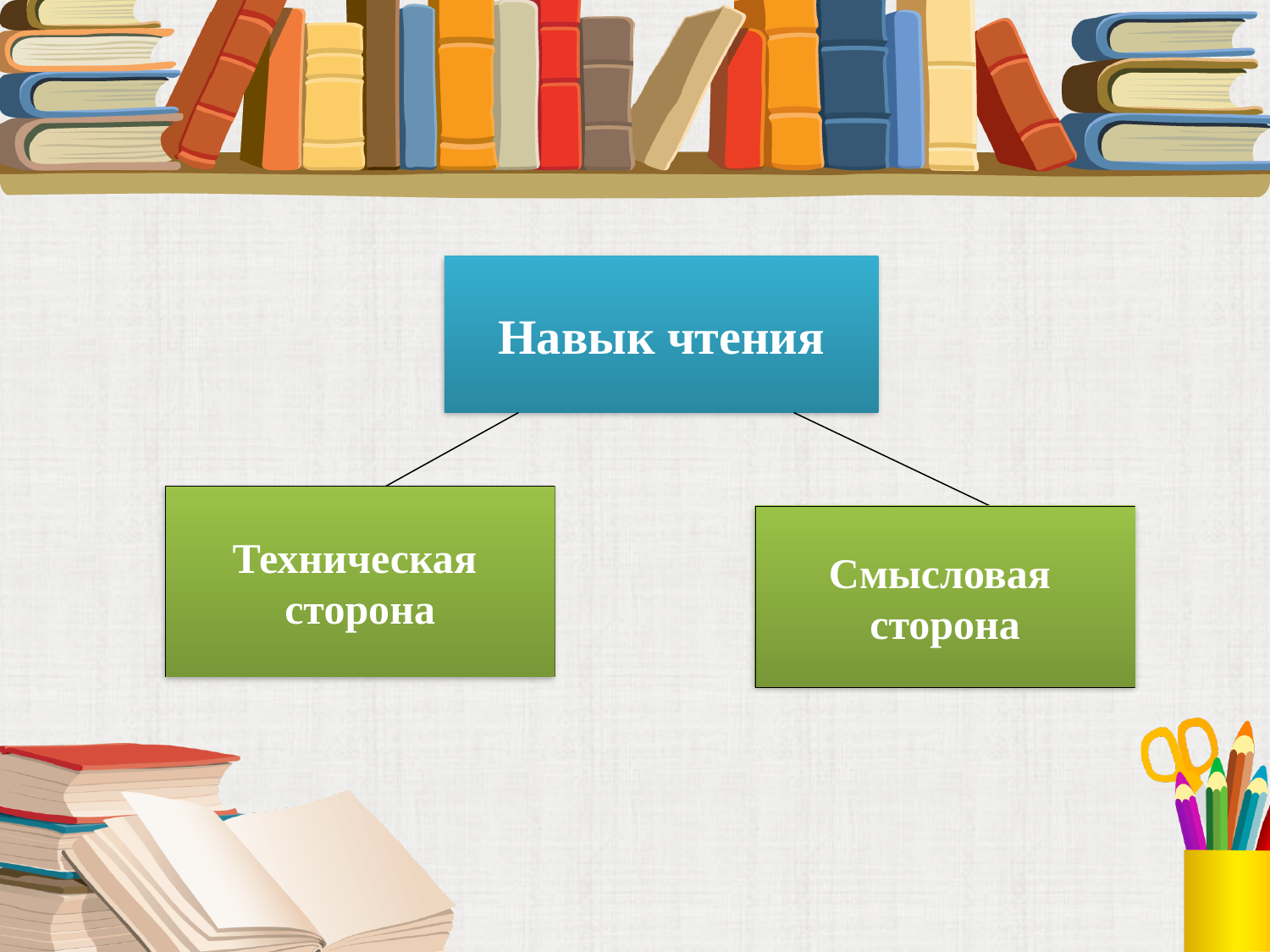

#
Навык чтения

Техническая
сторона
Смысловая
сторона